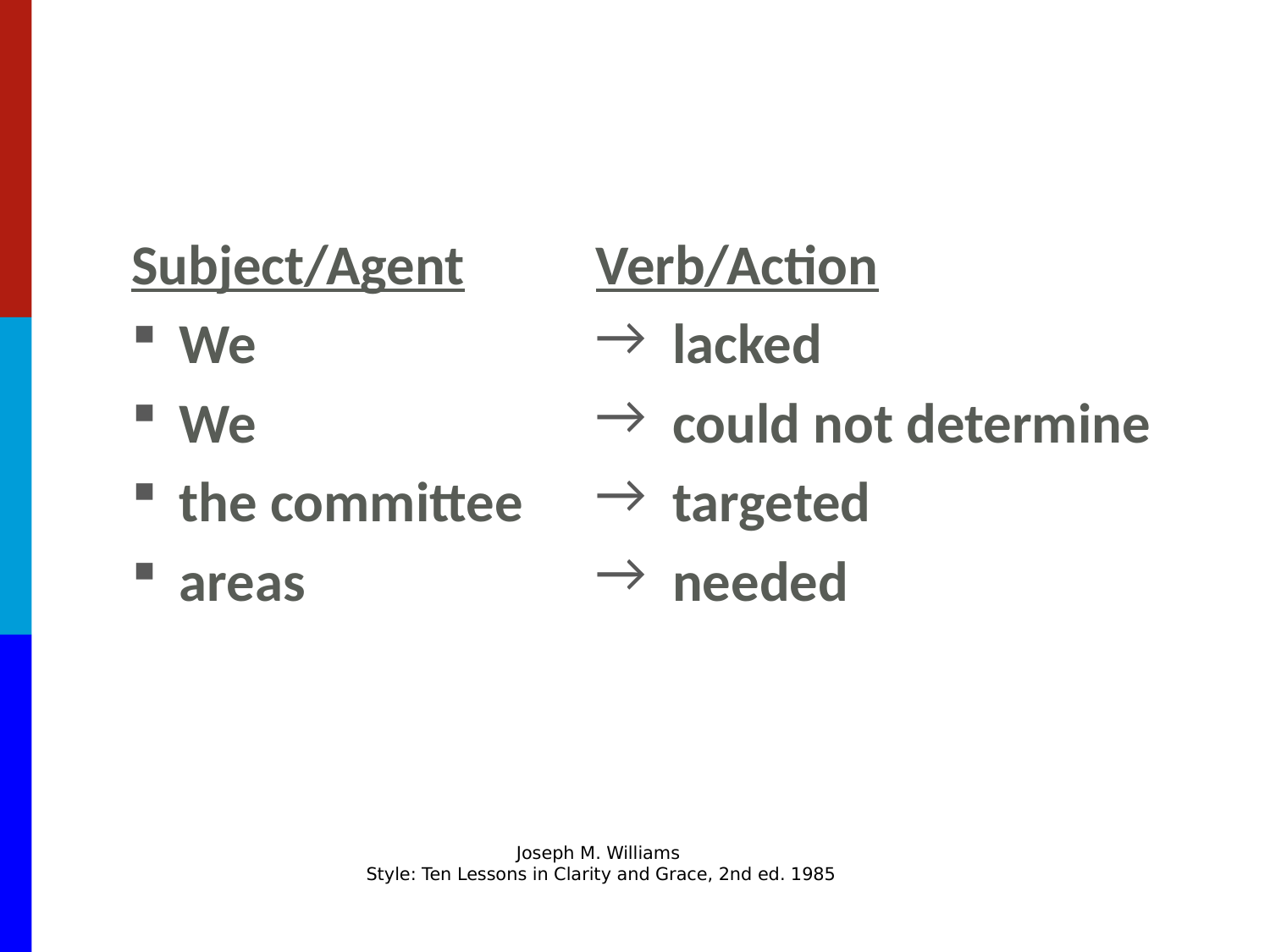

Subject/Agent
We
We
the committee
areas

Verb/Action
  lacked
  could not determine
  targeted
  needed
Joseph M. Williams
Style: Ten Lessons in Clarity and Grace, 2nd ed. 1985